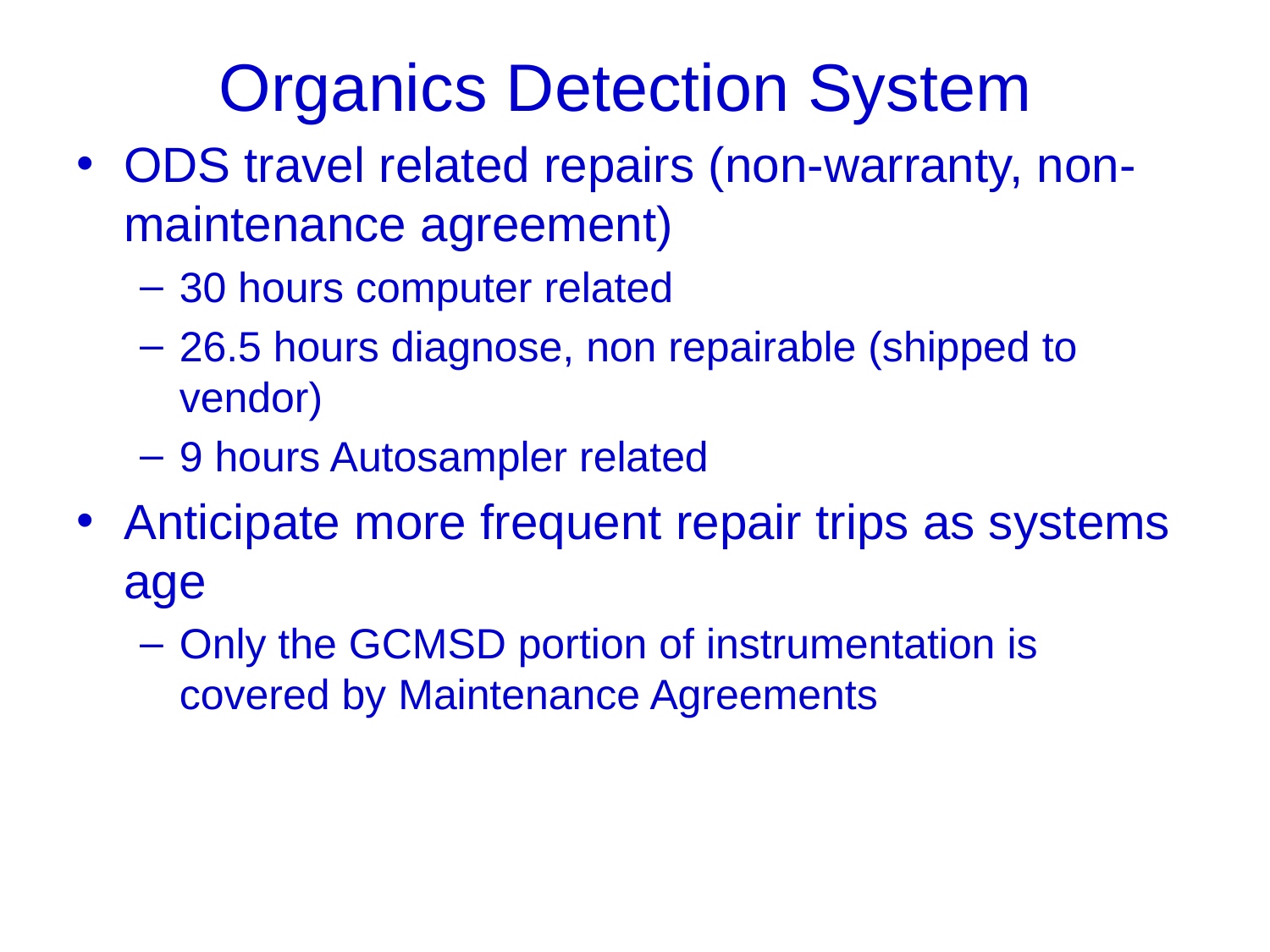

# Organics Detection System
ODS travel related repairs (non-warranty, non-maintenance agreement)
30 hours computer related
26.5 hours diagnose, non repairable (shipped to vendor)
9 hours Autosampler related
Anticipate more frequent repair trips as systems age
Only the GCMSD portion of instrumentation is covered by Maintenance Agreements